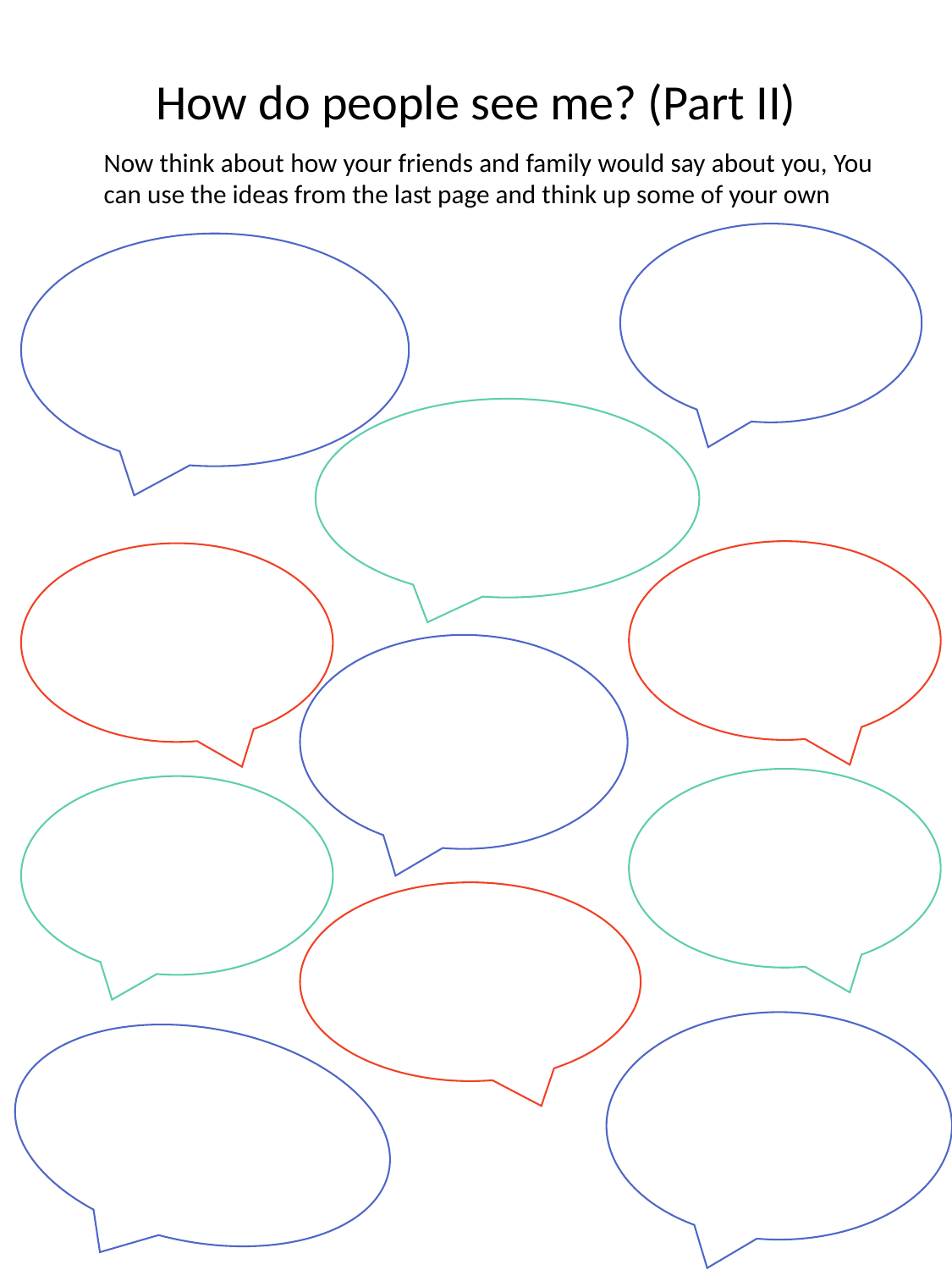

# How do people see me? (Part II)
Now think about how your friends and family would say about you, You can use the ideas from the last page and think up some of your own